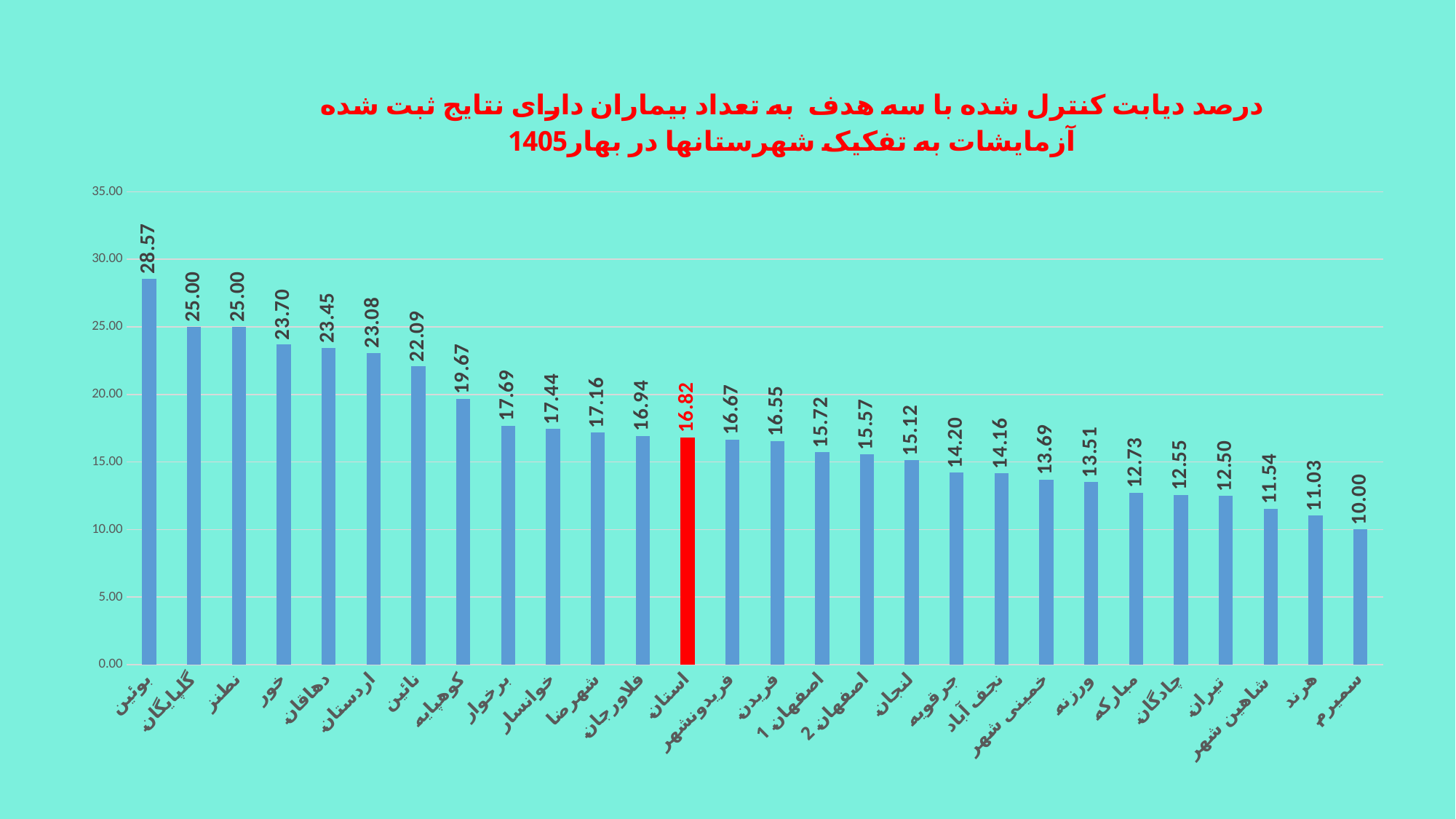

### Chart: درصد دیابت کنترل شده با سه هدف  به تعداد بیماران دارای نتایج ثبت شده آزمایشات به تفکیک شهرستانها در بهار1405

| Category | درصد  دیابت کنترل شده با سه هدف  به تعداد ثبت شده های(فشاخون و قندخون و چربی خون) |
|---|---|
| بوئین | 28.57142857142857 |
| گلپایگان | 25.0 |
| نطنز | 25.0 |
| خور | 23.703703703703706 |
| دهاقان | 23.454157782515992 |
| اردستان | 23.076923076923077 |
| نائین | 22.08835341365462 |
| کوهپایه | 19.672131147540984 |
| برخوار | 17.694369973190348 |
| خوانسار | 17.439293598233995 |
| شهرضا | 17.159763313609467 |
| فلاورجان | 16.94290976058932 |
| استان | 16.816910164749768 |
| فریدونشهر | 16.666666666666664 |
| فریدن | 16.55328798185941 |
| اصفهان 1 | 15.72052401746725 |
| اصفهان 2 | 15.56636553161918 |
| لنجان | 15.11627906976744 |
| جرقویه | 14.19753086419753 |
| نجف آباد | 14.164305949008499 |
| خمینی شهر | 13.692946058091287 |
| ورزنه | 13.513513513513514 |
| مبارکه | 12.727272727272727 |
| چادگان | 12.552301255230125 |
| تیران  | 12.5 |
| شاهین شهر  | 11.538461538461538 |
| هرند | 11.03448275862069 |
| سمیرم | 10.0 |